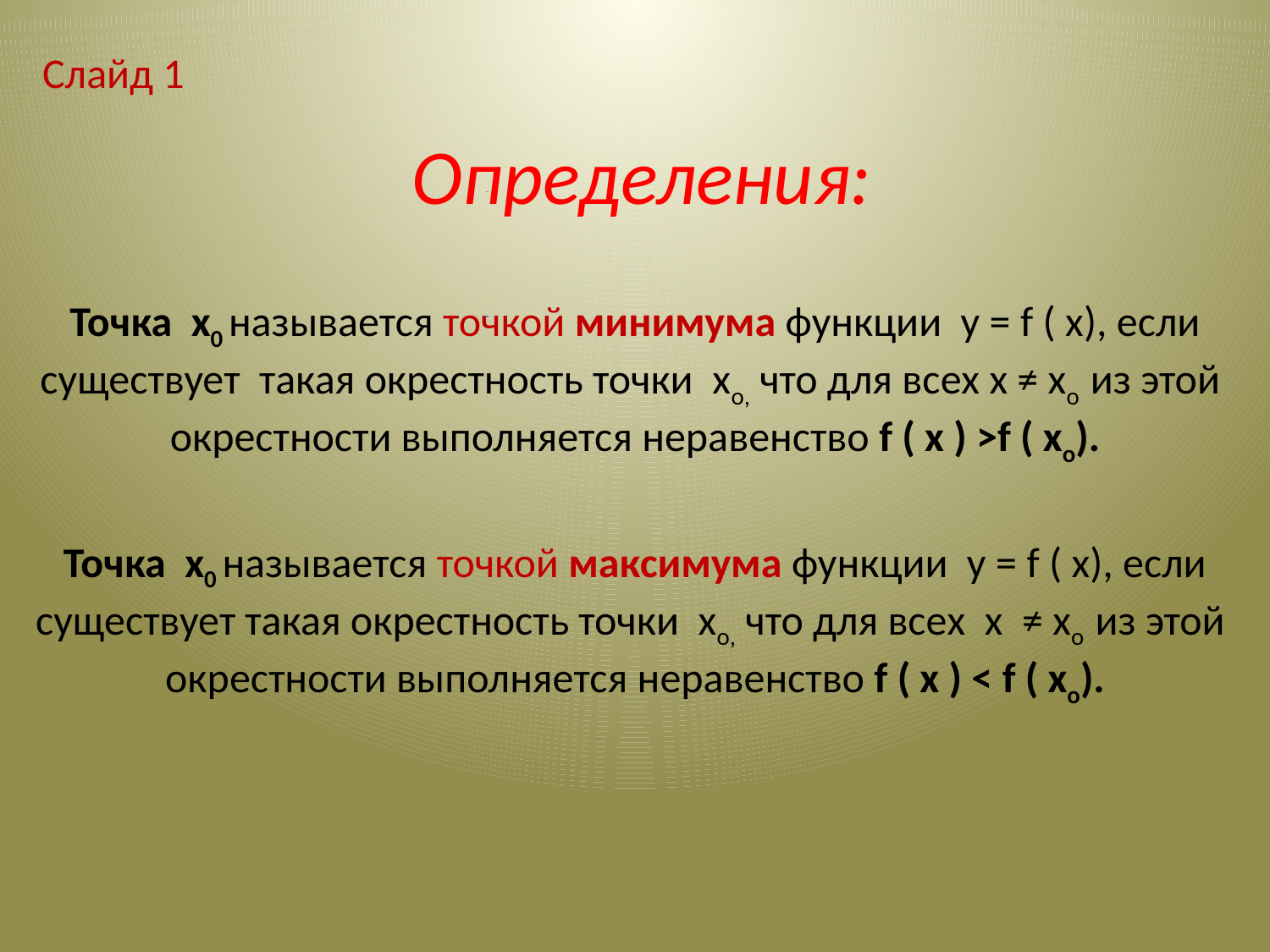

# Определения:
Слайд 1
Точка  х0 называется точкой минимума функции  у = f ( x), если существует  такая окрестность точки  хо, что для всех х ≠ хо  из этой  окрестности выполняется неравенство f ( х ) >f ( xо).

Точка  х0 называется точкой максимума функции  у = f ( x), если существует такая окрестность точки  хо, что для всех  х  ≠ хо  из этой  окрестности выполняется неравенство f ( х ) < f ( xо).